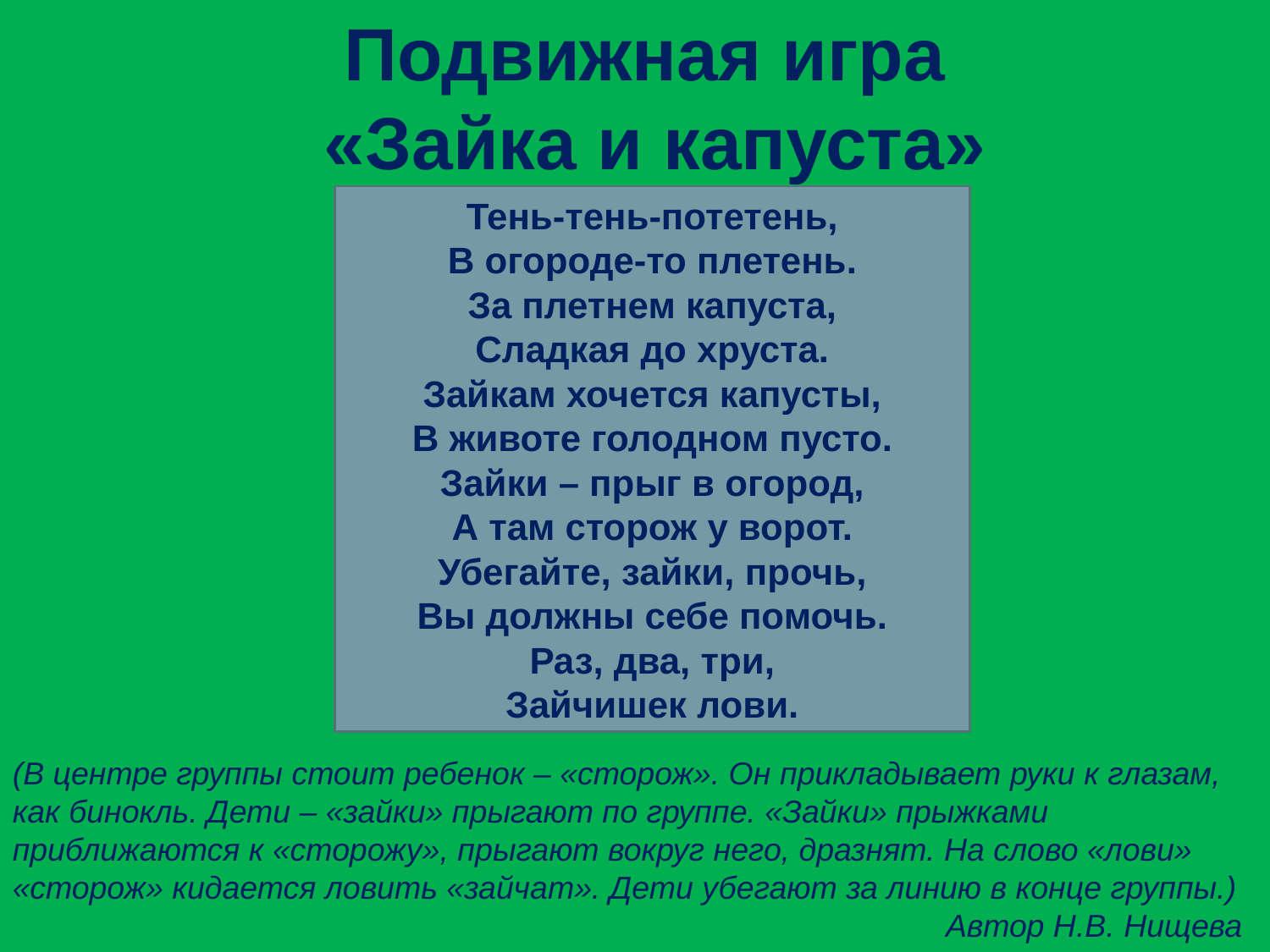

Подвижная игра
«Зайка и капуста»
Тень-тень-потетень,
В огороде-то плетень.
За плетнем капуста,
Сладкая до хруста.
Зайкам хочется капусты,
В животе голодном пусто.
Зайки – прыг в огород,
А там сторож у ворот.
Убегайте, зайки, прочь,
Вы должны себе помочь.
Раз, два, три,
Зайчишек лови.
(В центре группы стоит ребенок – «сторож». Он прикладывает руки к глазам, как бинокль. Дети – «зайки» прыгают по группе. «Зайки» прыжками приближаются к «сторожу», прыгают вокруг него, дразнят. На слово «лови» «сторож» кидается ловить «зайчат». Дети убегают за линию в конце группы.)
Автор Н.В. Нищева